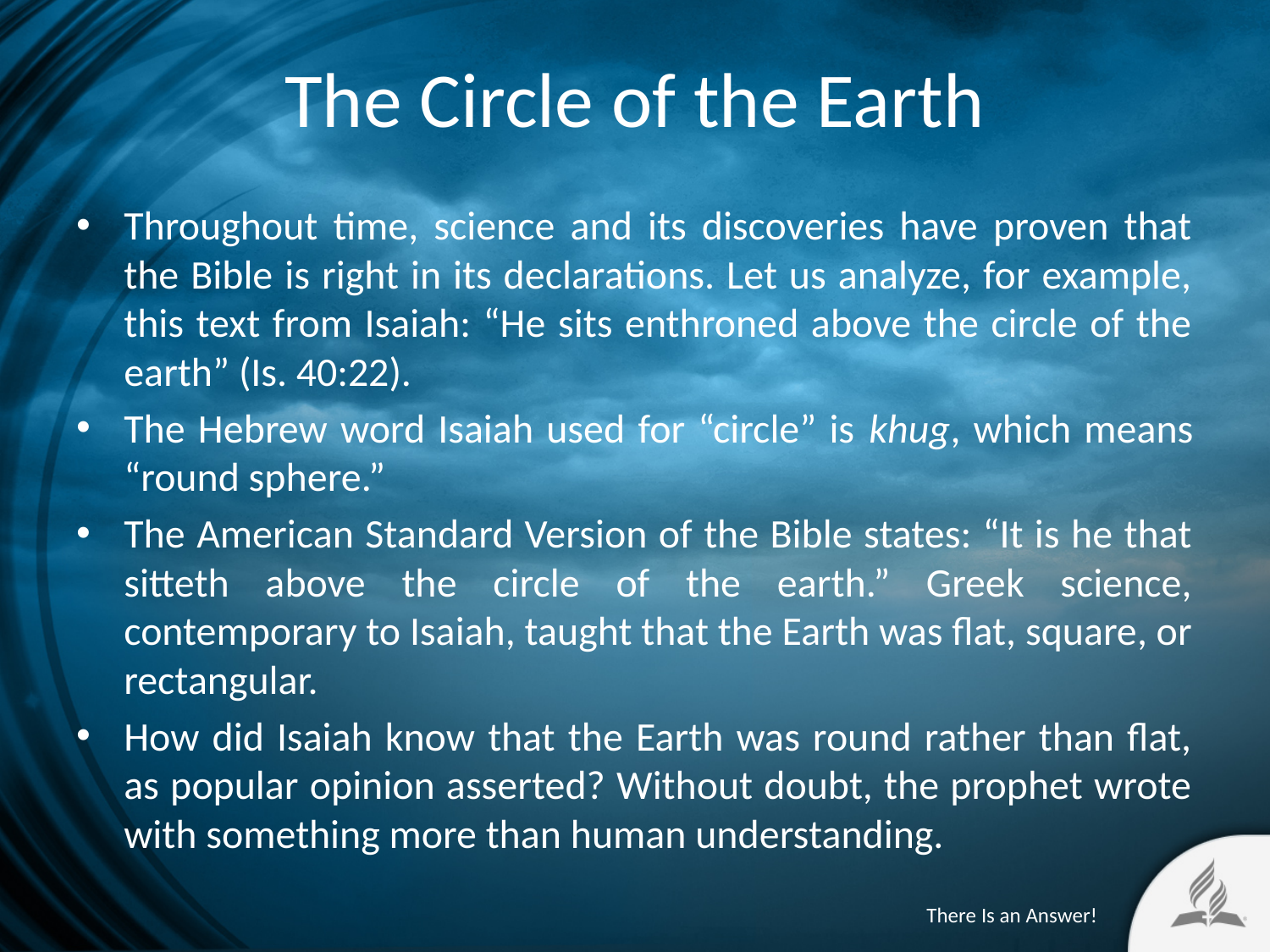

# The Circle of the Earth
Throughout time, science and its discoveries have proven that the Bible is right in its declarations. Let us analyze, for example, this text from Isaiah: “He sits enthroned above the circle of the earth” (Is. 40:22).
The Hebrew word Isaiah used for “circle” is khug, which means “round sphere.”
The American Standard Version of the Bible states: “It is he that sitteth above the circle of the earth.” Greek science, contemporary to Isaiah, taught that the Earth was flat, square, or rectangular.
How did Isaiah know that the Earth was round rather than flat, as popular opinion asserted? Without doubt, the prophet wrote with something more than human understanding.
There Is an Answer!